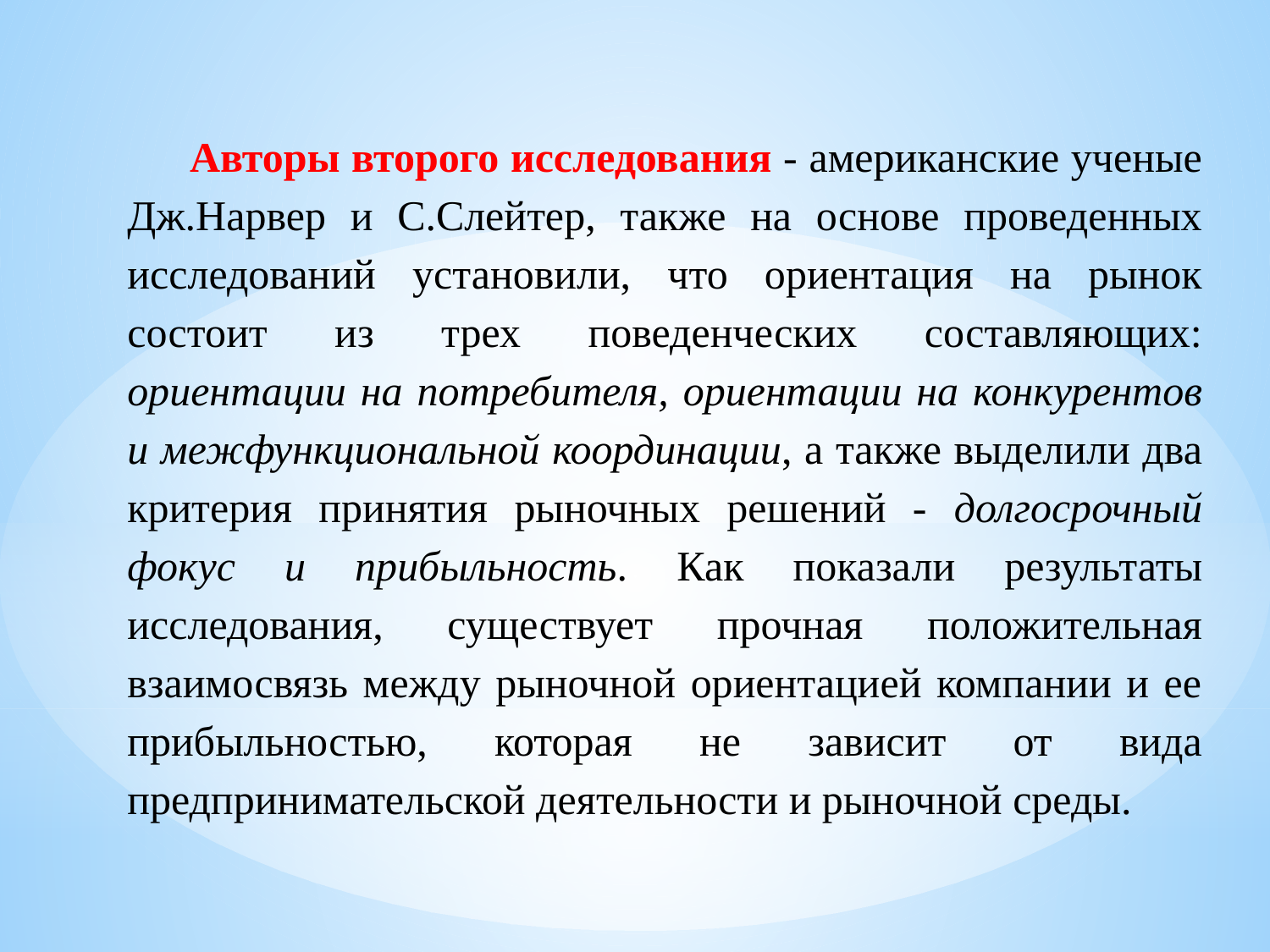

Авторы второго исследования - американские ученые Дж.Нарвер и С.Слейтер, также на основе проведенных исследований установили, что ориентация на рынок состоит из трех поведенческих составляющих: ориентации на потребителя, ориентации на конкурентов и межфункциональной координации, а также выделили два критерия принятия рыночных решений - долгосрочный фокус и прибыльность. Как показали результаты исследования, существует прочная положительная взаимосвязь между рыночной ориентацией компании и ее прибыльностью, которая не зависит от вида предпринимательской деятельности и рыночной среды.